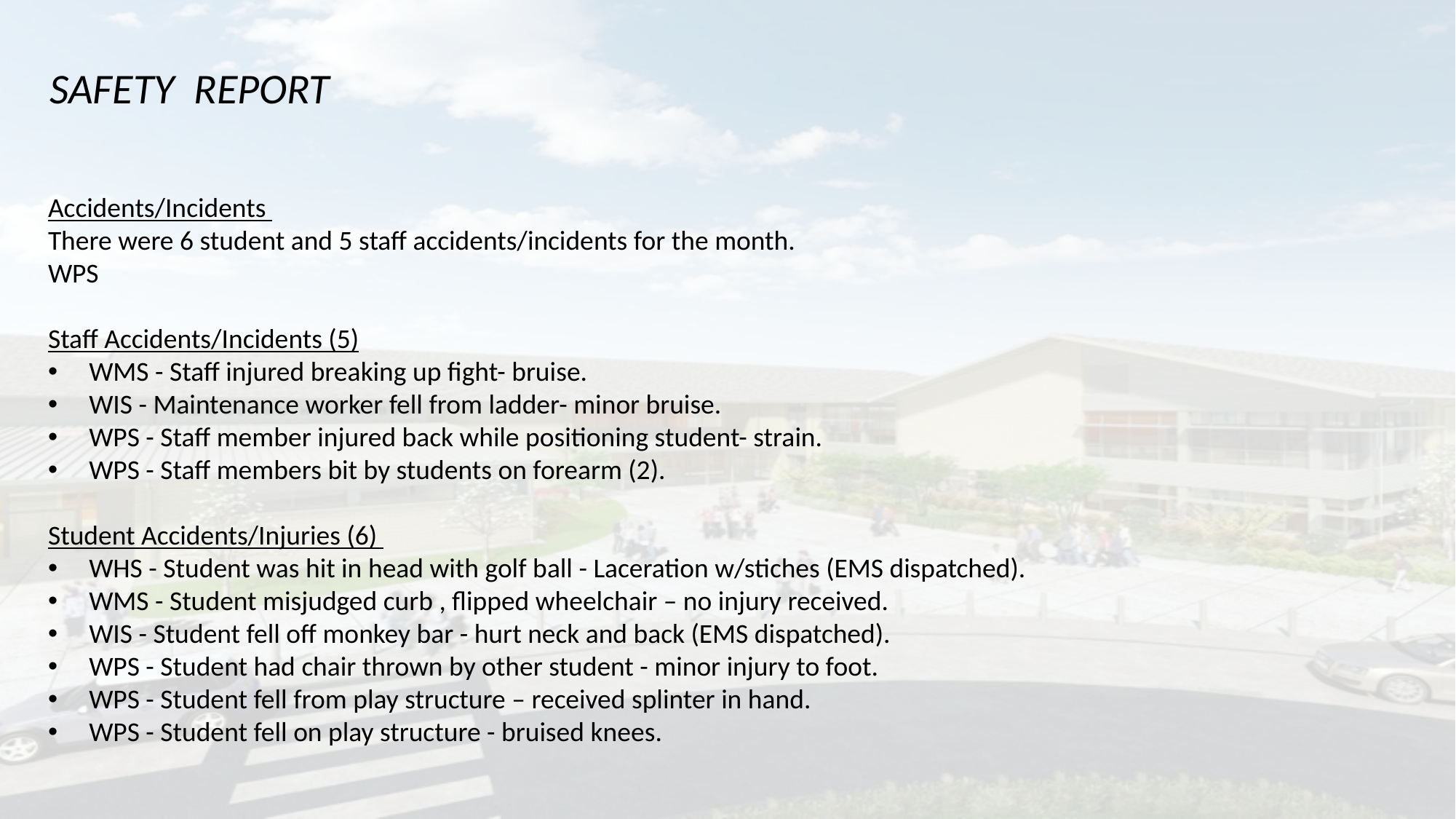

SAFETY  REPORT

Accidents/Incidents
There were 6 student and 5 staff accidents/incidents for the month.
WPS

Staff Accidents/Incidents (5)
WMS - Staff injured breaking up fight- bruise.
WIS - Maintenance worker fell from ladder- minor bruise.
WPS - Staff member injured back while positioning student- strain.
WPS - Staff members bit by students on forearm (2).

Student Accidents/Injuries (6)
WHS - Student was hit in head with golf ball - Laceration w/stiches (EMS dispatched).
WMS - Student misjudged curb , flipped wheelchair – no injury received.
WIS - Student fell off monkey bar - hurt neck and back (EMS dispatched).
WPS - Student had chair thrown by other student - minor injury to foot.
WPS - Student fell from play structure – received splinter in hand.
WPS - Student fell on play structure - bruised knees.